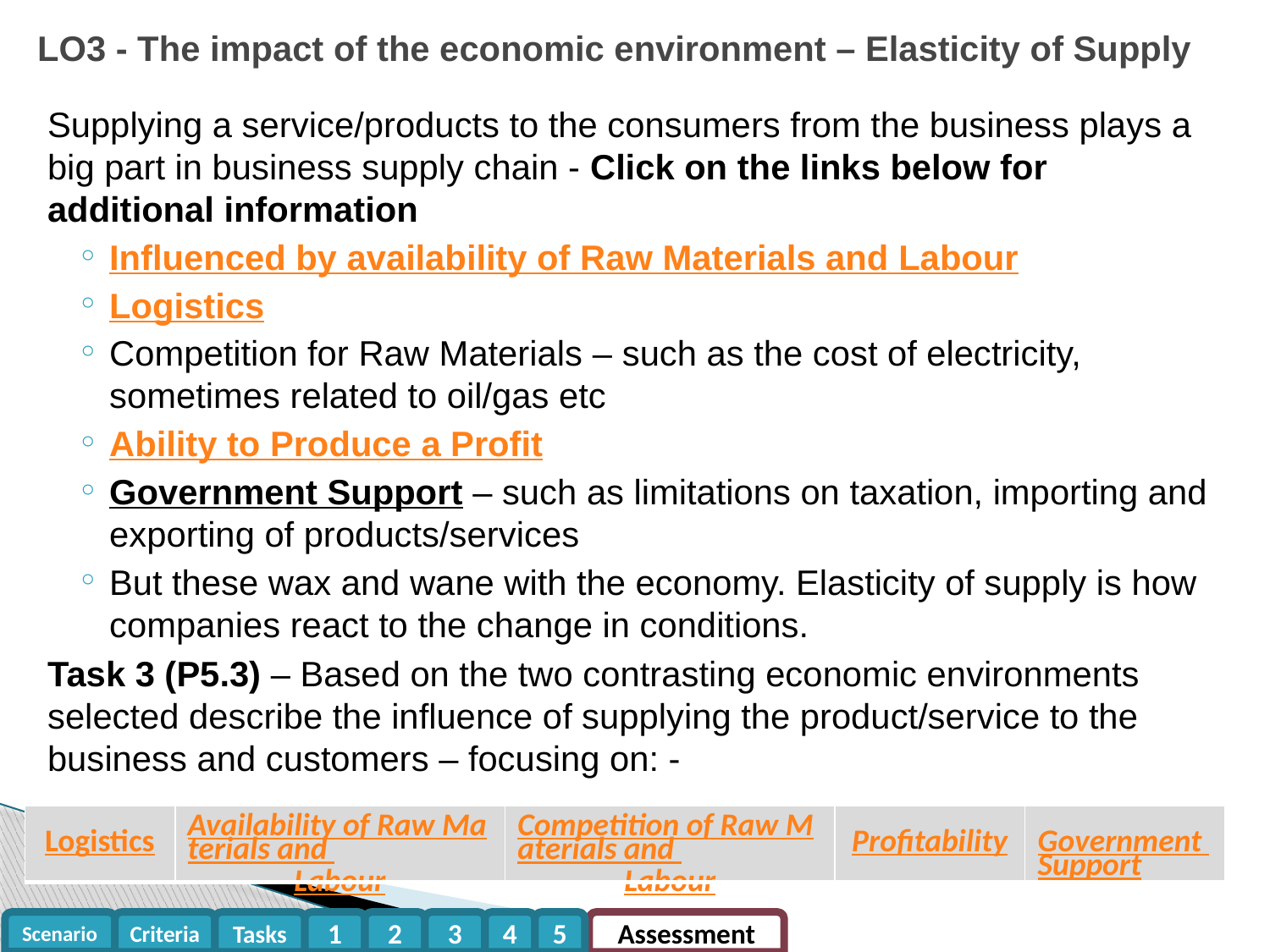

LO3 - The impact of the economic environment – Elasticity of Supply
Supplying a service/products to the consumers from the business plays a big part in business supply chain - Click on the links below for additional information
Influenced by availability of Raw Materials and Labour
Logistics
Competition for Raw Materials – such as the cost of electricity, sometimes related to oil/gas etc
Ability to Produce a Profit
Government Support – such as limitations on taxation, importing and exporting of products/services
But these wax and wane with the economy. Elasticity of supply is how companies react to the change in conditions.
Task 3 (P5.3) – Based on the two contrasting economic environments selected describe the influence of supplying the product/service to the business and customers – focusing on: -
| Logistics | Availability of Raw Materials and Labour | Competition of Raw Materials and Labour | Profitability | Government Support |
| --- | --- | --- | --- | --- |